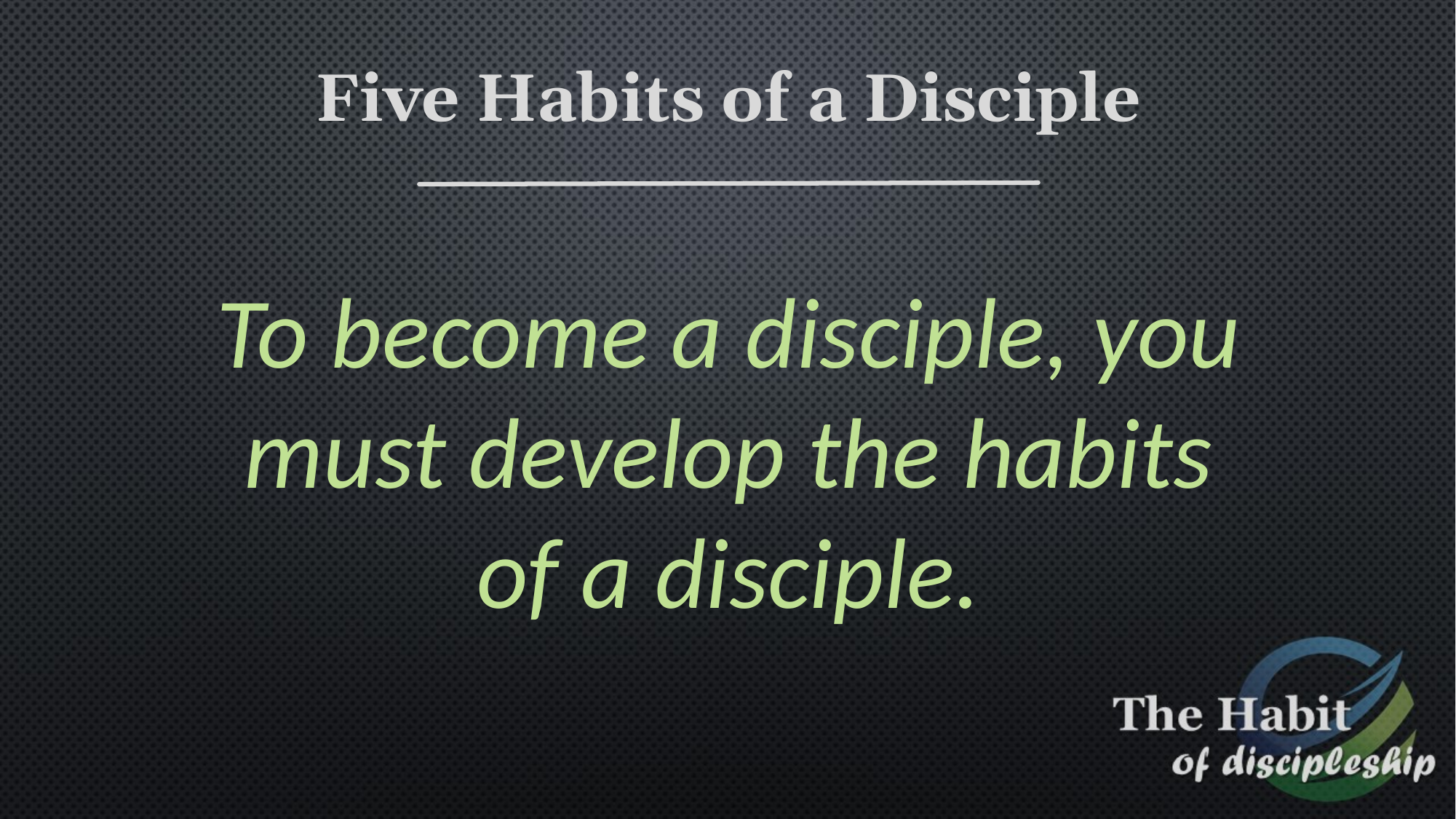

Five Habits of a Disciple
To become a disciple, you must develop the habits of a disciple.